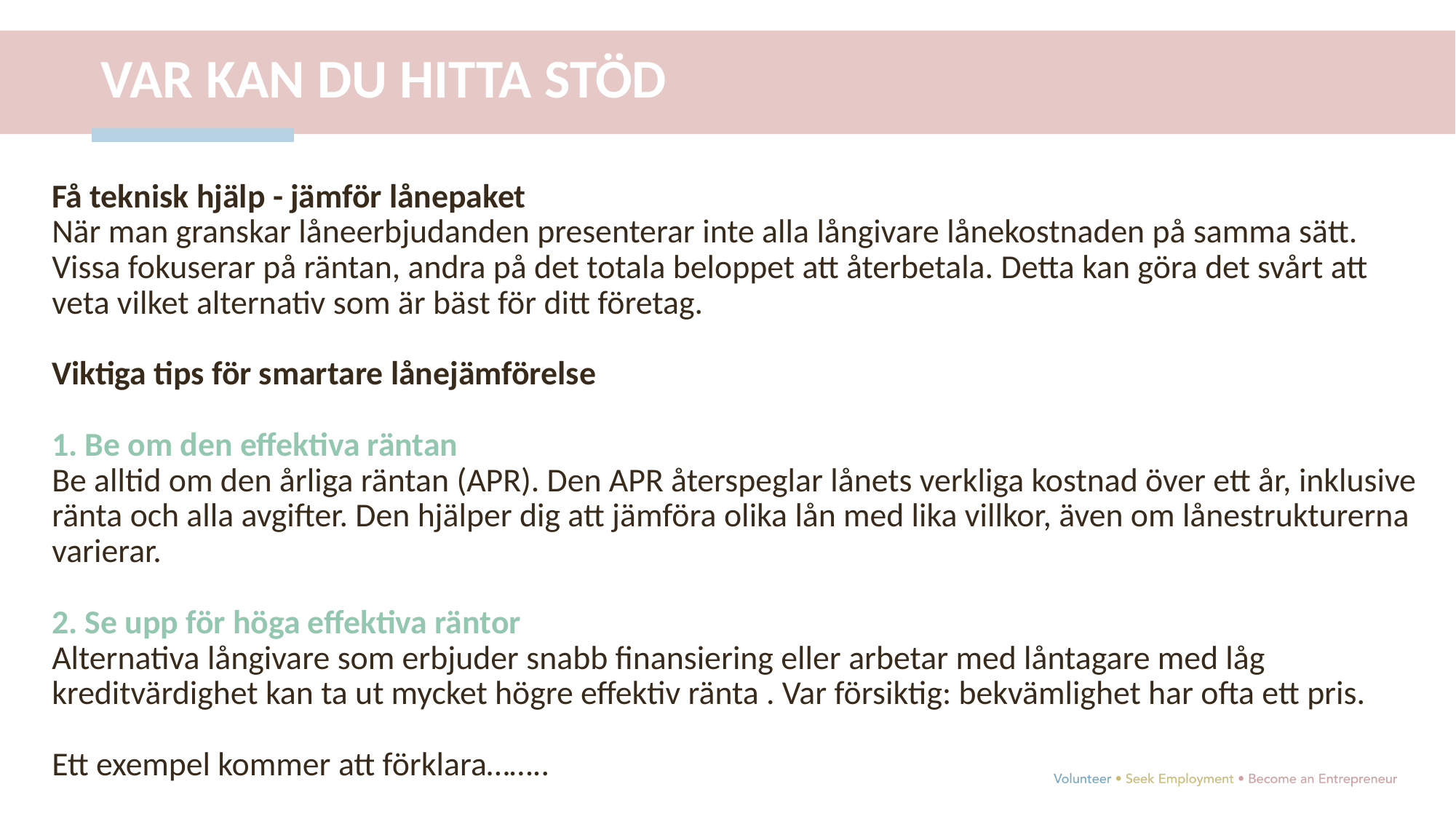

VAR KAN DU HITTA STÖD

Få teknisk hjälp - jämför lånepaket
När man granskar låneerbjudanden presenterar inte alla långivare lånekostnaden på samma sätt. Vissa fokuserar på räntan, andra på det totala beloppet att återbetala. Detta kan göra det svårt att veta vilket alternativ som är bäst för ditt företag.

Viktiga tips för smartare lånejämförelse

1. Be om den effektiva räntan
Be alltid om den årliga räntan (APR). Den APR återspeglar lånets verkliga kostnad över ett år, inklusive ränta och alla avgifter. Den hjälper dig att jämföra olika lån med lika villkor, även om lånestrukturerna varierar.

2. Se upp för höga effektiva räntor
Alternativa långivare som erbjuder snabb finansiering eller arbetar med låntagare med låg kreditvärdighet kan ta ut mycket högre effektiv ränta . Var försiktig: bekvämlighet har ofta ett pris.

Ett exempel kommer att förklara……..